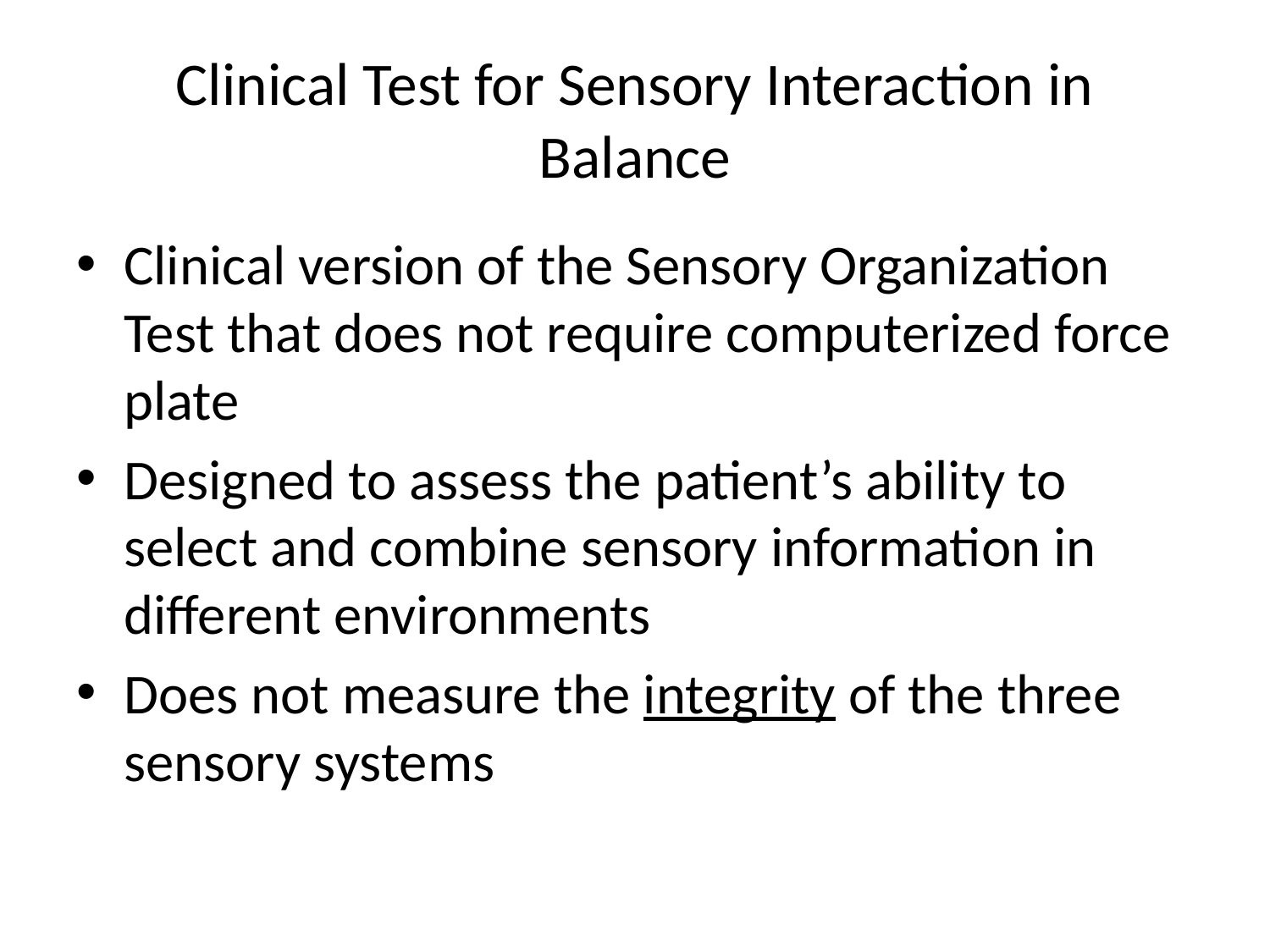

# Clinical Test for Sensory Interaction in Balance
Clinical version of the Sensory Organization Test that does not require computerized force plate
Designed to assess the patient’s ability to select and combine sensory information in different environments
Does not measure the integrity of the three sensory systems